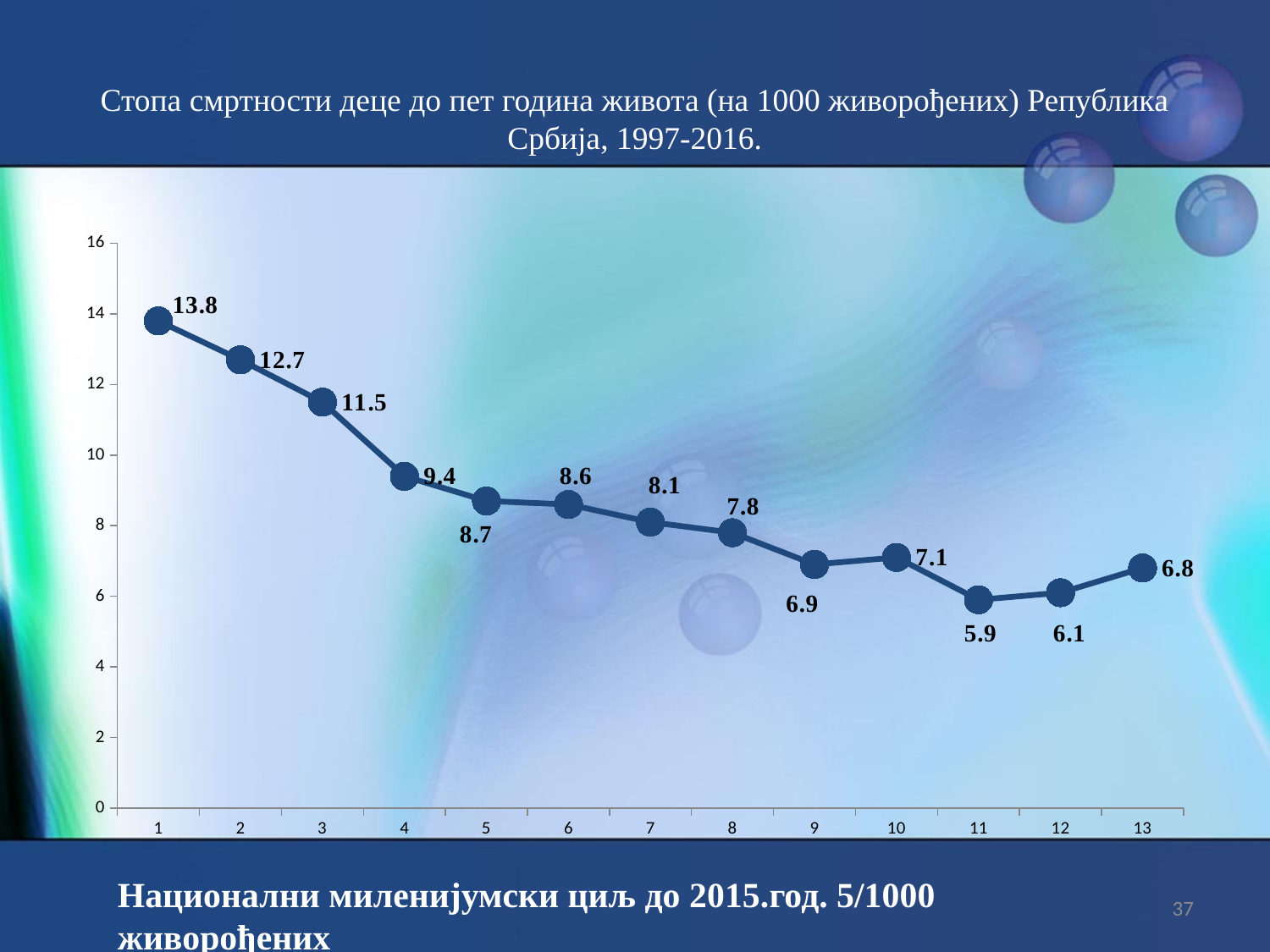

# Стопа смртности деце до пет година живота (на 1000 живорођених) Република Србија, 1997-2016.

### Chart

| Category |  |
|---|---|
Национални миленијумски циљ до 2015.год. 5/1000 живорођених
37